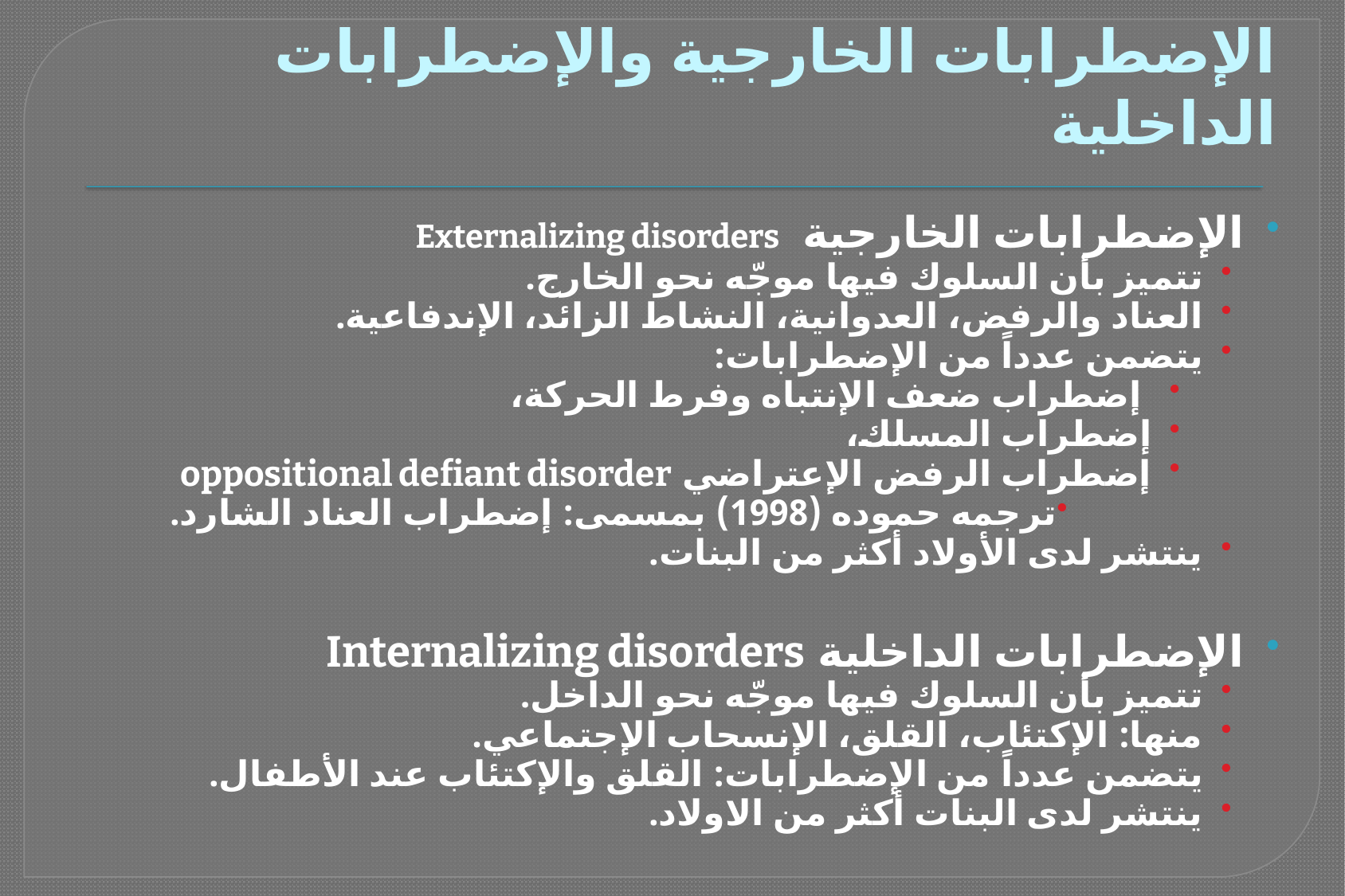

# الإضطرابات الخارجية والإضطرابات الداخلية
الإضطرابات الخارجية  Externalizing disorders
تتميز بأن السلوك فيها موجّه نحو الخارج.
العناد والرفض، العدوانية، النشاط الزائد، الإندفاعية.
يتضمن عدداً من الإضطرابات:
 إضطراب ضعف الإنتباه وفرط الحركة،
إضطراب المسلك،
إضطراب الرفض الإعتراضي oppositional defiant disorder
ترجمه حموده (1998) بمسمى: إضطراب العناد الشارد.
ينتشر لدى الأولاد أكثر من البنات.

الإضطرابات الداخلية Internalizing disorders
تتميز بأن السلوك فيها موجّه نحو الداخل.
منها: الإكتئاب، القلق، الإنسحاب الإجتماعي.
يتضمن عدداً من الإضطرابات: القلق والإكتئاب عند الأطفال.
ينتشر لدى البنات أكثر من الاولاد.